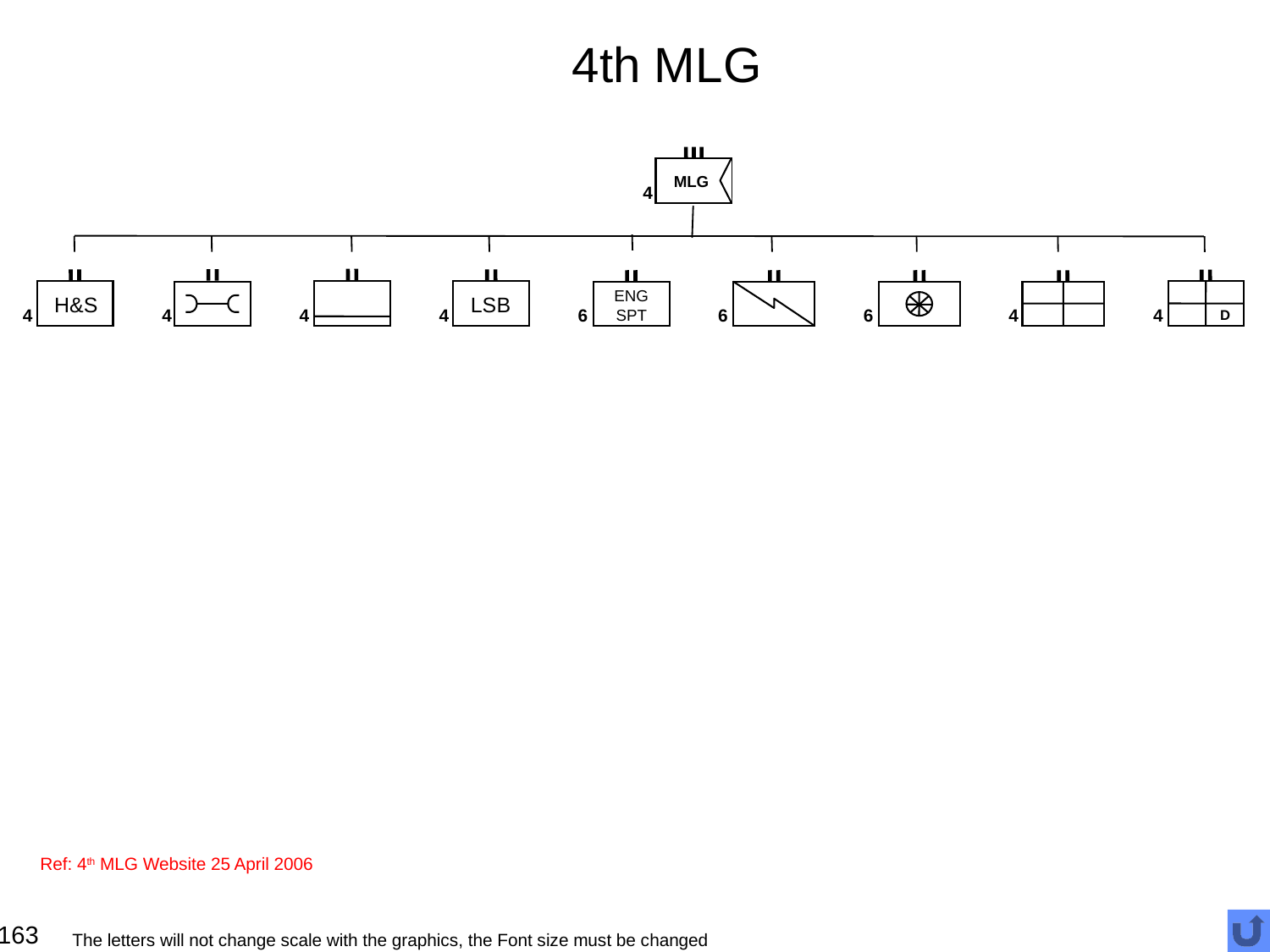

# 4th MLG

 MLG
4

4

4

H&S
4

LSB
4

D
4

ENG
SPT
6

6

6

4
Ref: 4th MLG Website 25 April 2006
163

The letters will not change scale with the graphics, the Font size must be changed